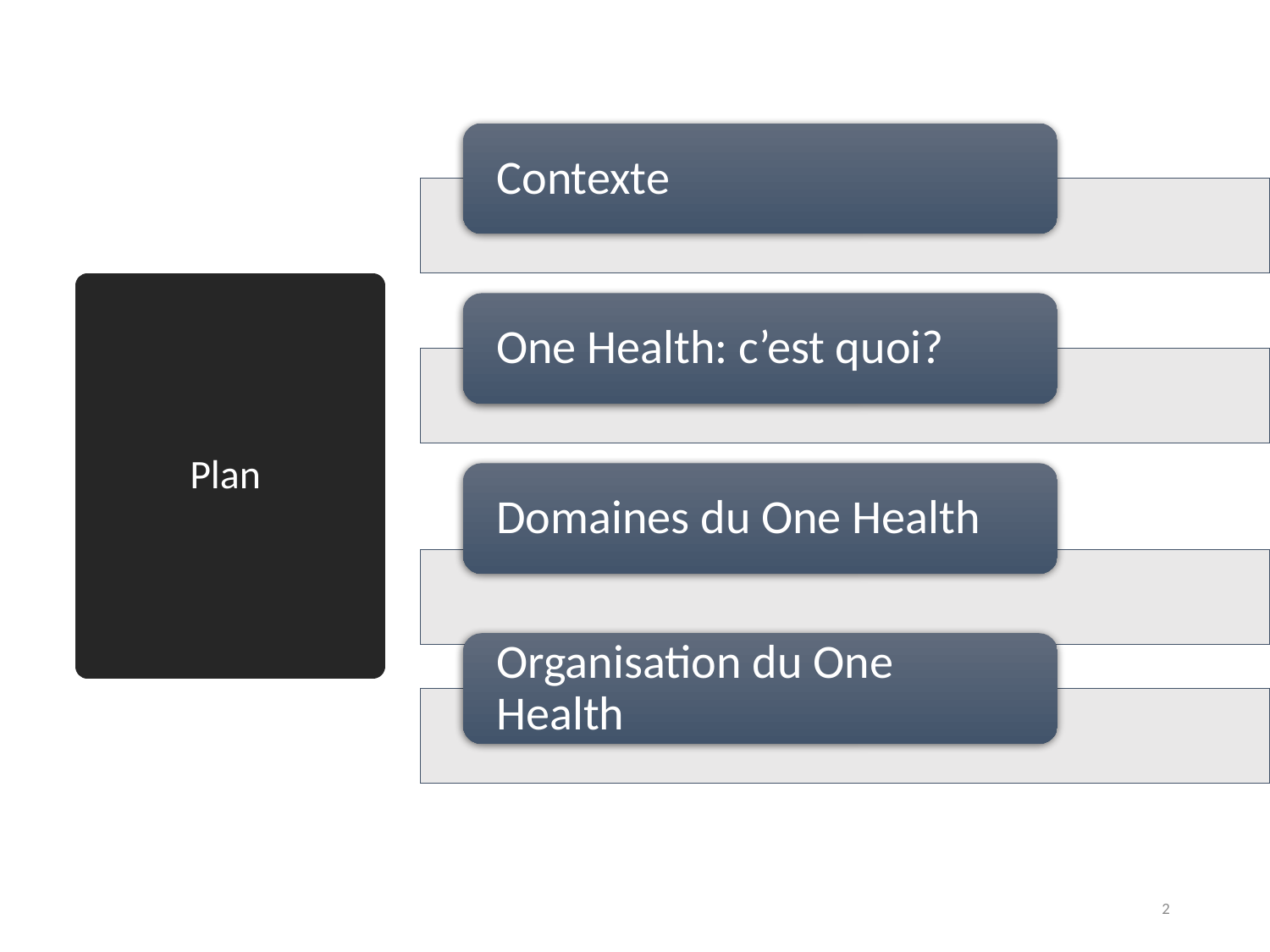

Contexte
One Health: c’est quoi?
Domaines du One Health
Organisation du One Health
# Plan
2